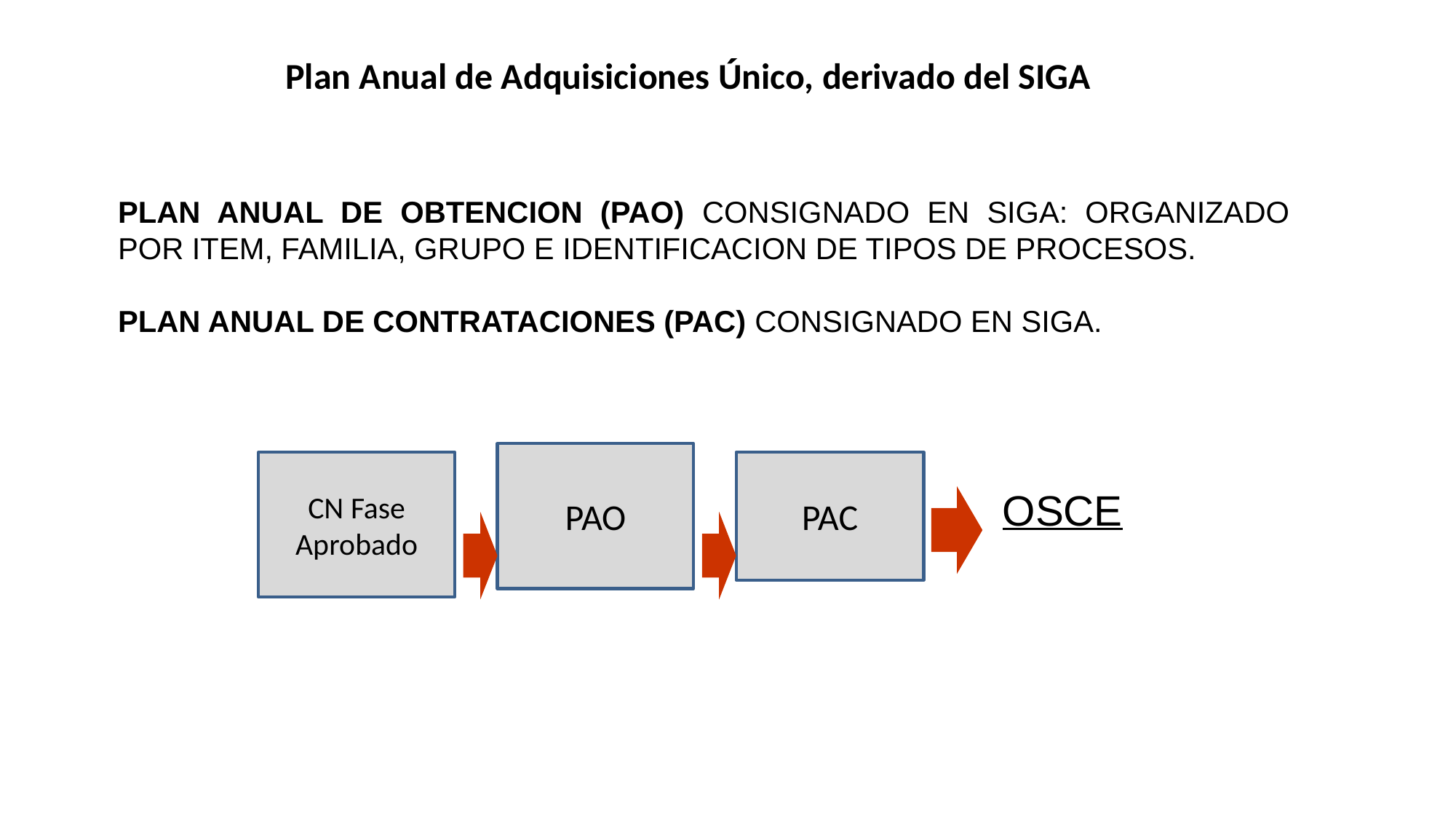

Plan Anual de Adquisiciones Único, derivado del SIGA
PLAN ANUAL DE OBTENCION (PAO) CONSIGNADO EN SIGA: ORGANIZADO POR ITEM, FAMILIA, GRUPO E IDENTIFICACION DE TIPOS DE PROCESOS.

PLAN ANUAL DE CONTRATACIONES (PAC) CONSIGNADO EN SIGA.
PAO
PAC
CN Fase Aprobado
OSCE